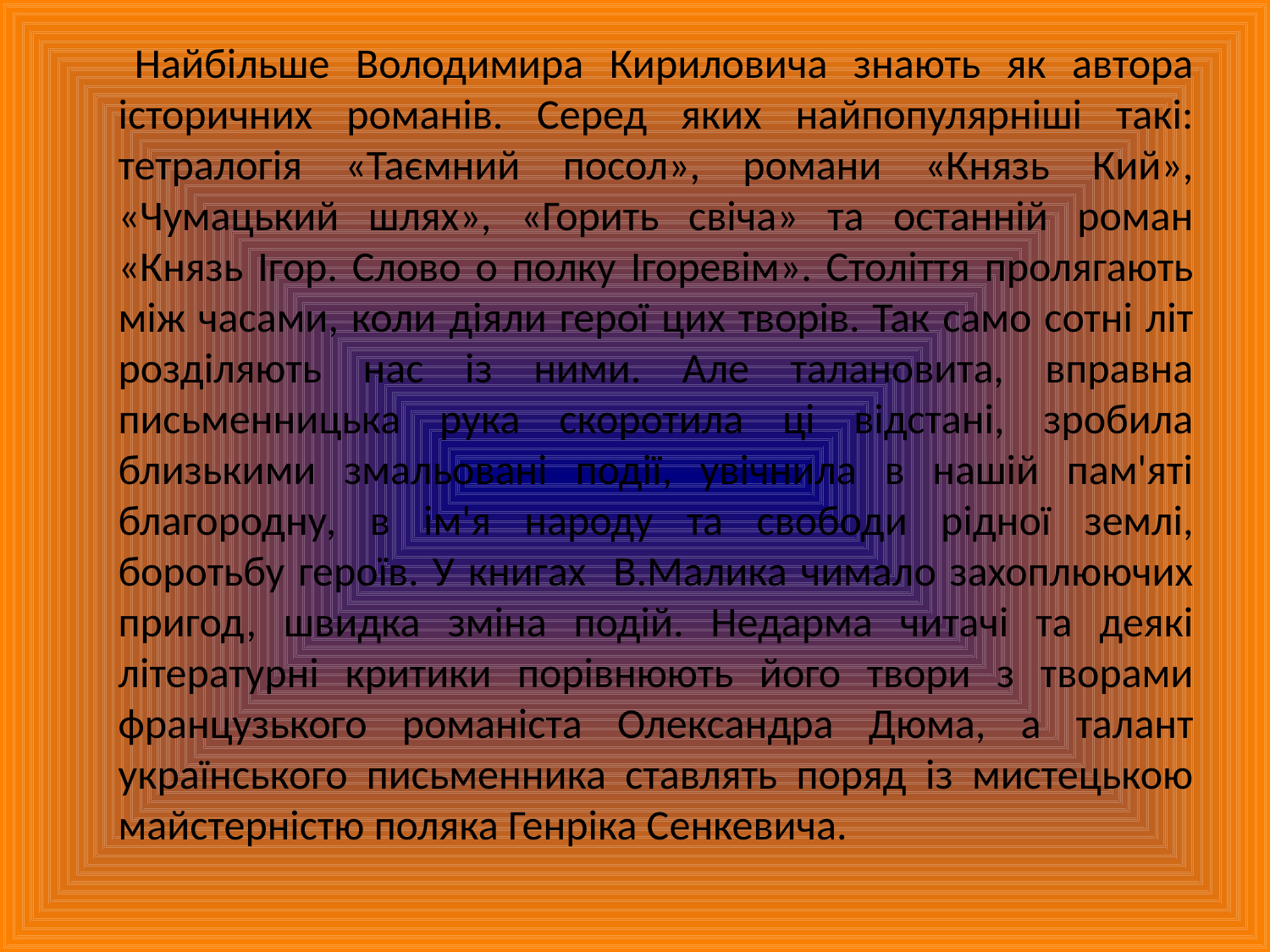

Найбільше Володимира Кириловича знають як автора історичних романів. Серед яких найпопулярніші такі: тетралогія «Таємний посол», романи «Князь Кий», «Чумацький шлях», «Горить свіча» та останній роман «Князь Ігор. Слово о полку Ігоревім». Століття пролягають між часами, коли діяли герої цих творів. Так само сотні літ розділяють нас із ними. Але талановита, вправна письменницька рука скоротила ці відстані, зробила близькими змальовані події, увічнила в нашій пам'яті благородну, в ім'я народу та свободи рідної землі, боротьбу героїв. У книгах  В.Малика чимало захоплюючих пригод, швидка зміна подій. Недарма читачі та деякі літературні критики порівнюють його твори з творами французького романіста Олександра Дюма, а талант українського письменника ставлять поряд із мистецькою майстерністю поляка Генріка Сенкевича.